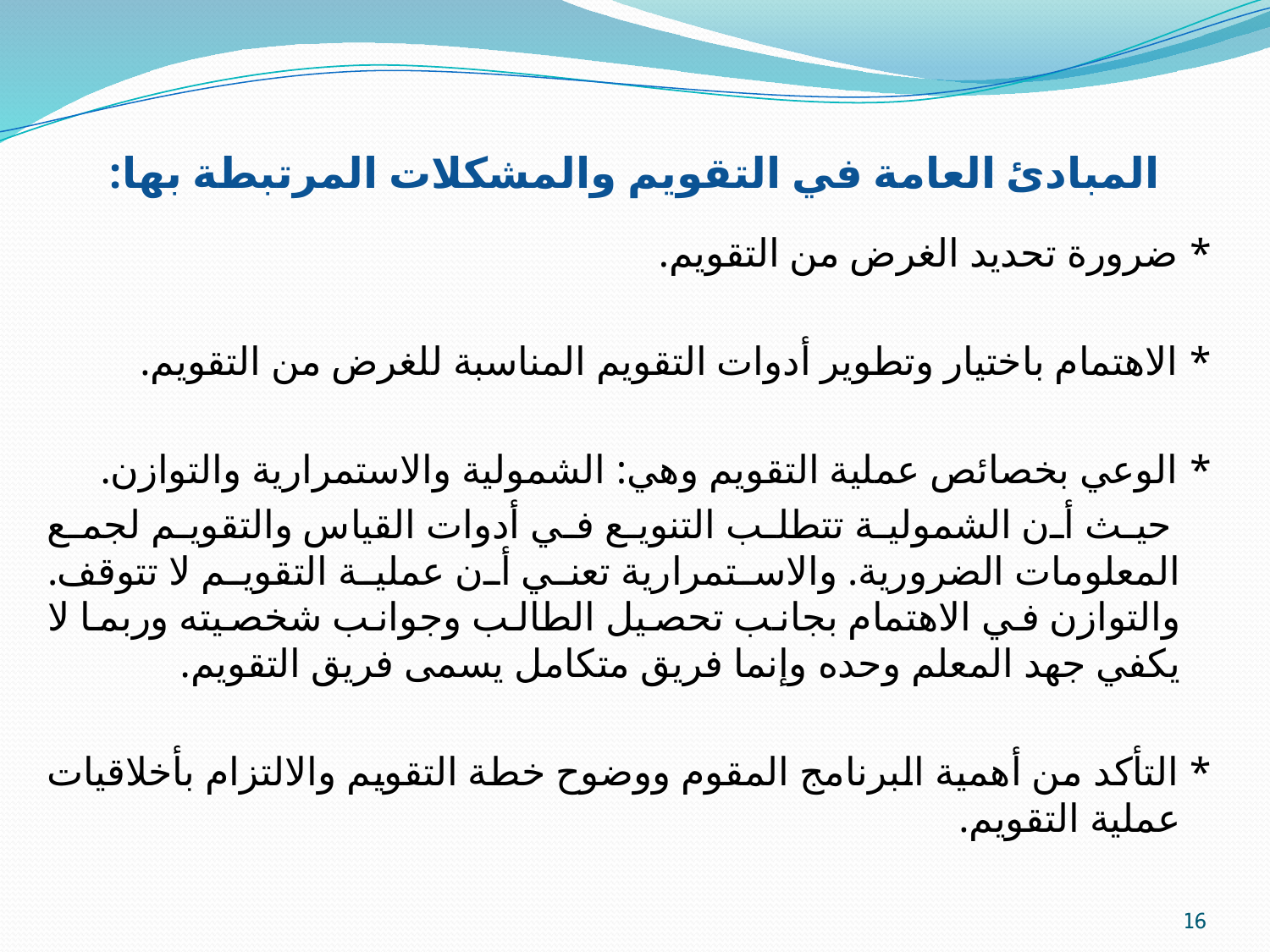

# المبادئ العامة في التقويم والمشكلات المرتبطة بها:
* ضرورة تحديد الغرض من التقويم.

* الاهتمام باختيار وتطوير أدوات التقويم المناسبة للغرض من التقويم.

* الوعي بخصائص عملية التقويم وهي: الشمولية والاستمرارية والتوازن.
    حيث أن الشمولية تتطلب التنويع في أدوات القياس والتقويم لجمع المعلومات الضرورية. والاستمرارية تعني أن عملية التقويم لا تتوقف. والتوازن في الاهتمام بجانب تحصيل الطالب وجوانب شخصيته وربما لا يكفي جهد المعلم وحده وإنما فريق متكامل يسمى فريق التقويم.

* التأكد من أهمية البرنامج المقوم ووضوح خطة التقويم والالتزام بأخلاقيات عملية التقويم.

16